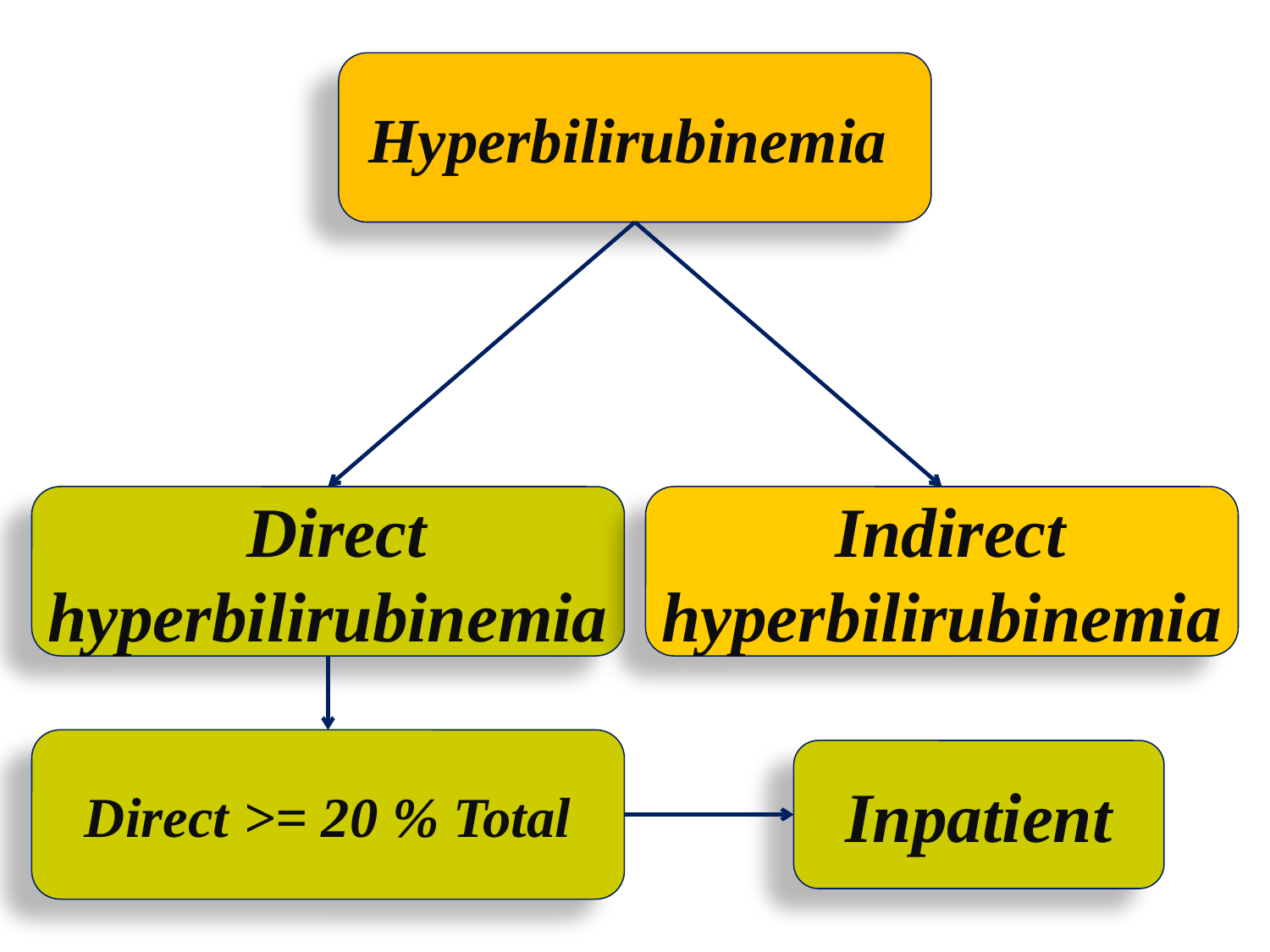

#
 Hyperbilirubinemia
Direct
hyperbilirubinemia
Indirect
hyperbilirubinemia
Direct >= 20 % Total
Inpatient